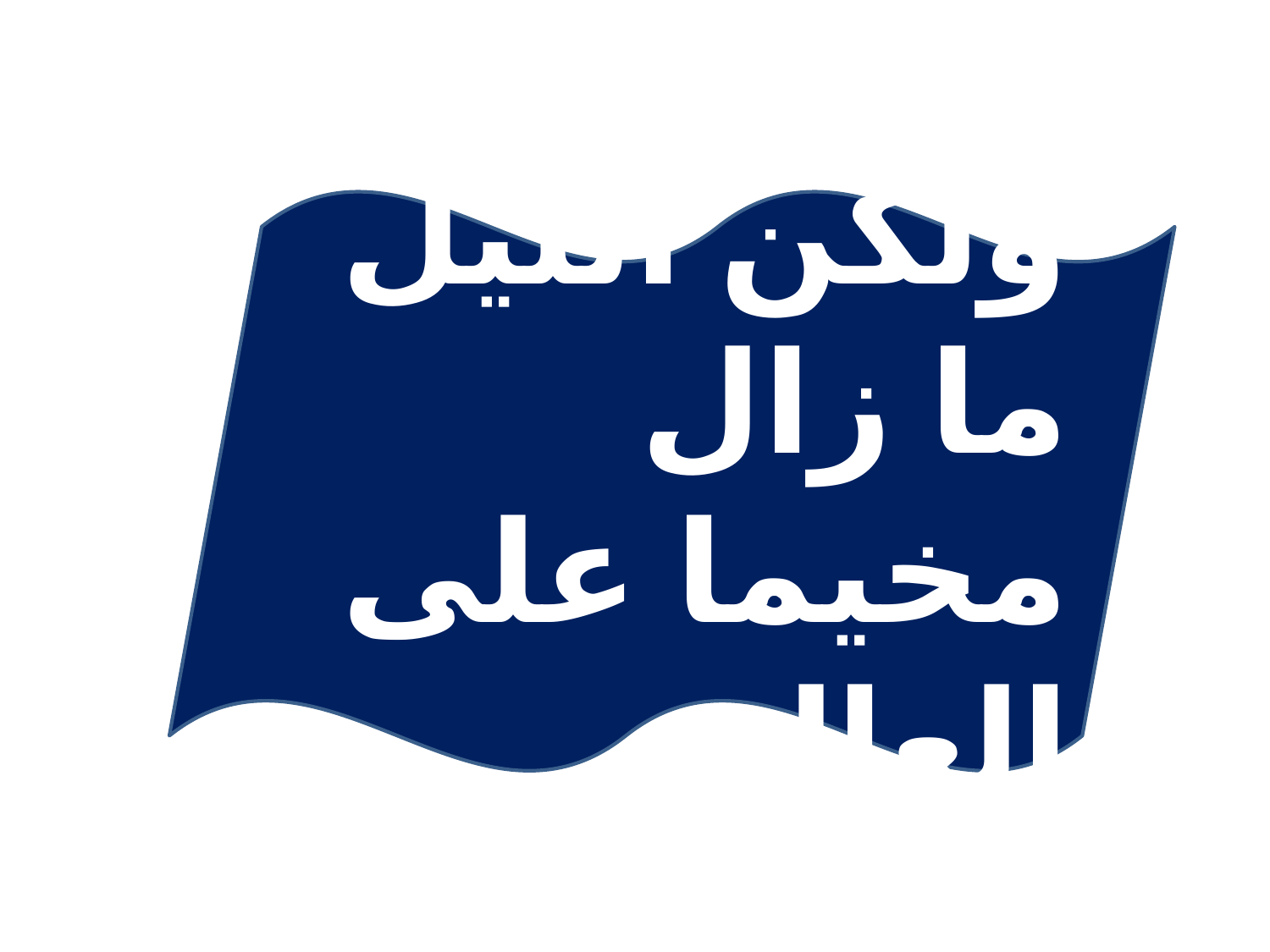

ولكن الليل ما زال مخيما على العالم